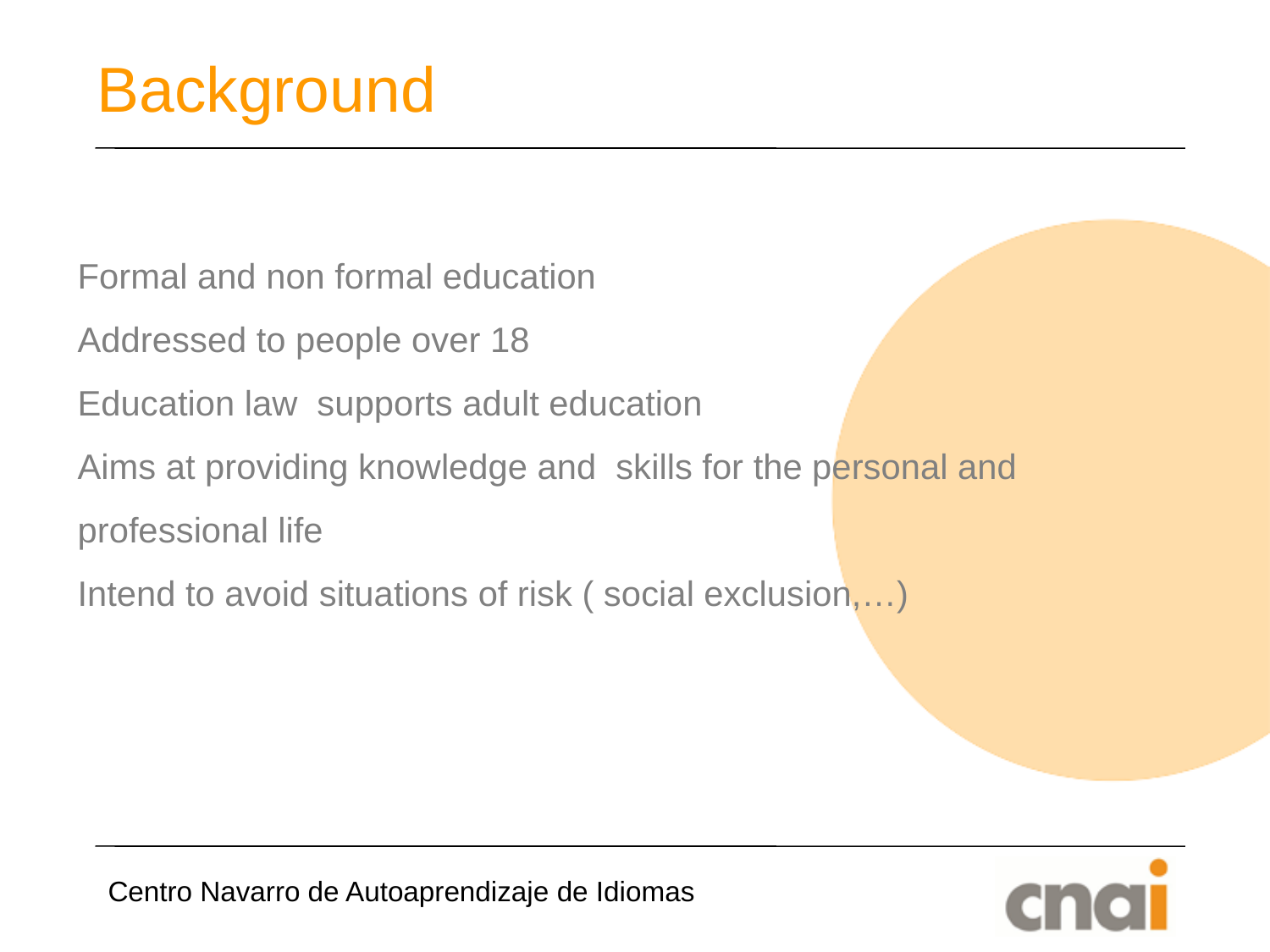

Background
Formal and non formal education
Addressed to people over 18
Education law  supports adult education
Aims at providing knowledge and  skills for the personal and professional life
Intend to avoid situations of risk ( social exclusion,…)
Centro Navarro de Autoaprendizaje de Idiomas